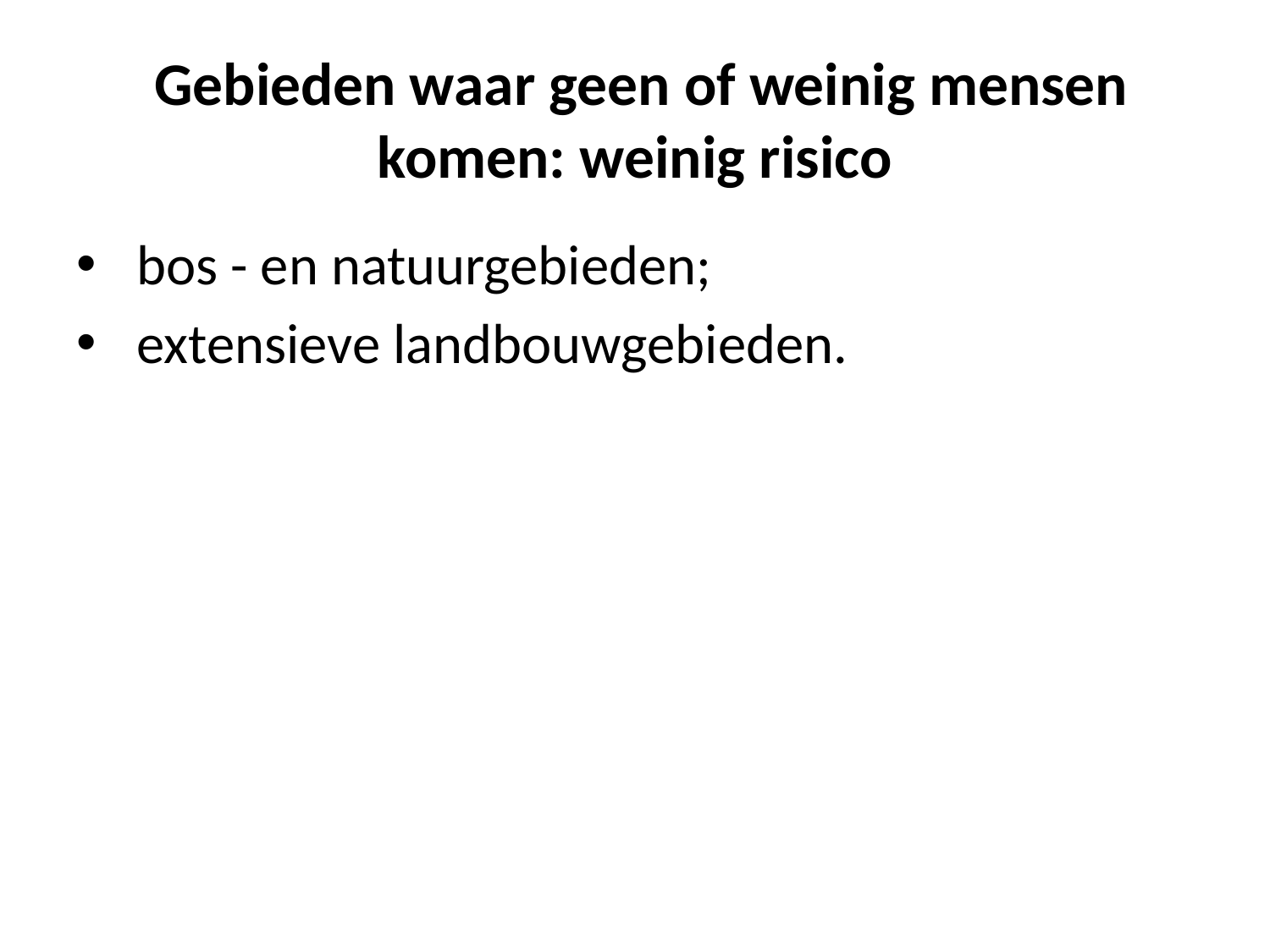

# Gebieden waar geen of weinig mensen komen: weinig risico
 bos - en natuurgebieden;
 extensieve landbouwgebieden.